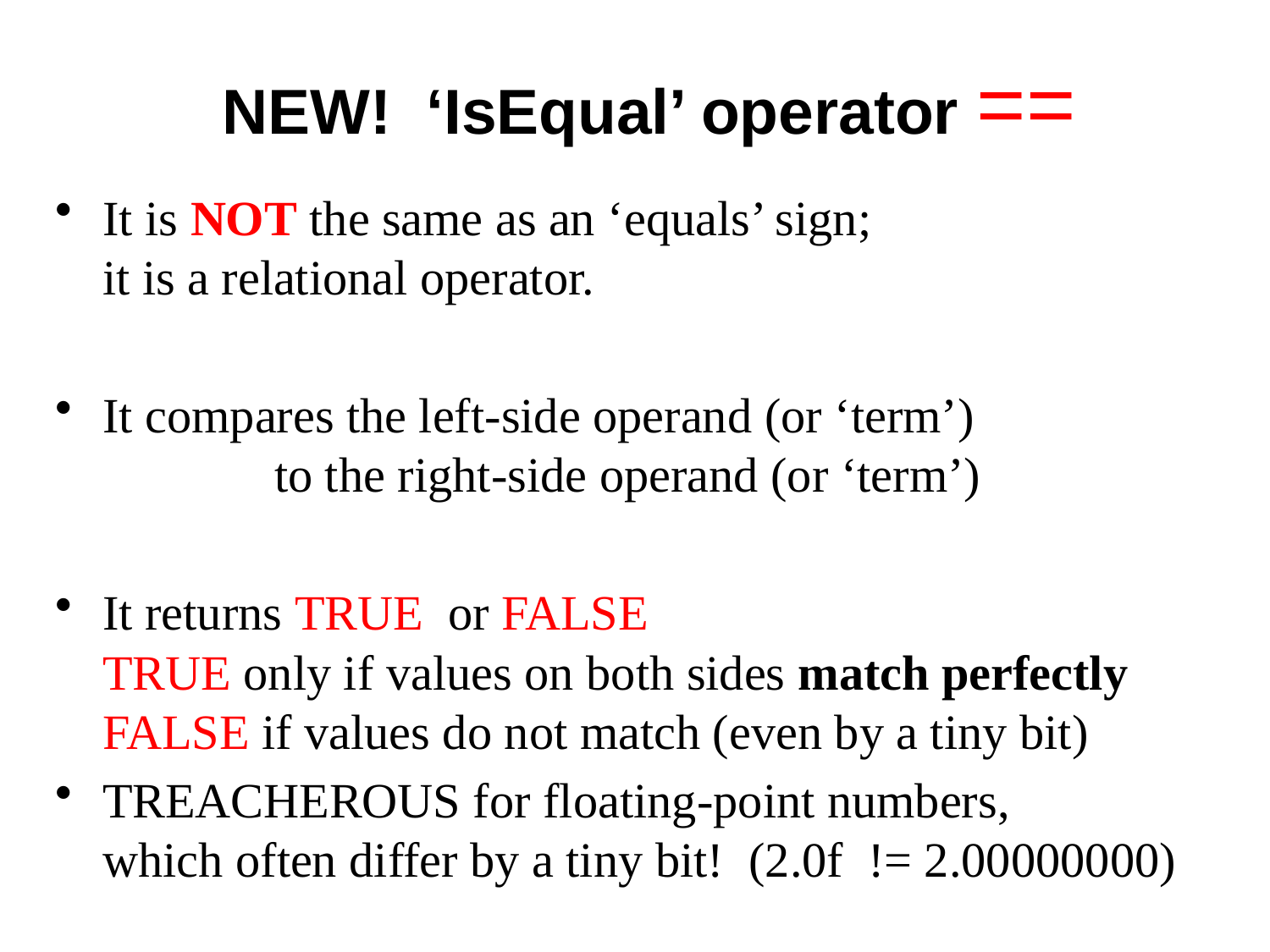

# NEW!  ‘IsEqual’ operator ==
It is NOT the same as an ‘equals’ sign;
it is a relational operator.

It compares the left-side operand (or ‘term’)
              to the right-side operand (or ‘term’)

It returns TRUE  or FALSE
TRUE only if values on both sides match perfectly
FALSE if values do not match (even by a tiny bit)
TREACHEROUS for floating-point numbers,
which often differ by a tiny bit!  (2.0f  != 2.00000000)